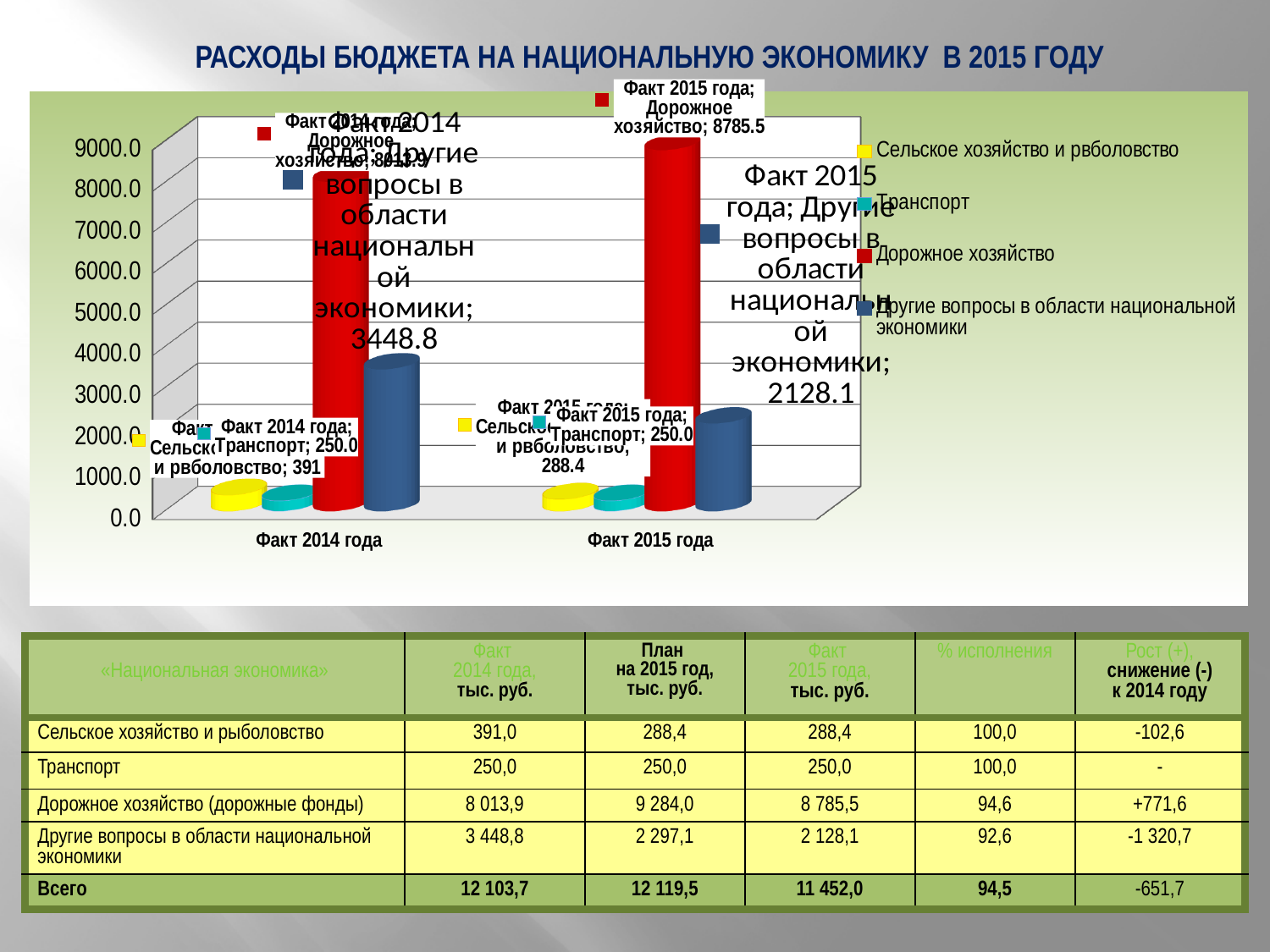

РАСХОДЫ БЮДЖЕТА НА НАЦИОНАЛЬНУЮ ЭКОНОМИКУ  В 2015 ГОДУ

[unsupported chart]

| «Национальная экономика» | Факт 2014 года, тыс. руб. | План на 2015 год, тыс. руб. | Факт 2015 года, тыс. руб. | % исполнения | Рост (+), снижение (-) к 2014 году |
| --- | --- | --- | --- | --- | --- |
| Сельское хозяйство и рыболовство | 391,0 | 288,4 | 288,4 | 100,0 | -102,6 |
| Транспорт | 250,0 | 250,0 | 250,0 | 100,0 | - |
| Дорожное хозяйство (дорожные фонды) | 8 013,9 | 9 284,0 | 8 785,5 | 94,6 | +771,6 |
| Другие вопросы в области национальной экономики | 3 448,8 | 2 297,1 | 2 128,1 | 92,6 | -1 320,7 |
| Всего | 12 103,7 | 12 119,5 | 11 452,0 | 94,5 | -651,7 |